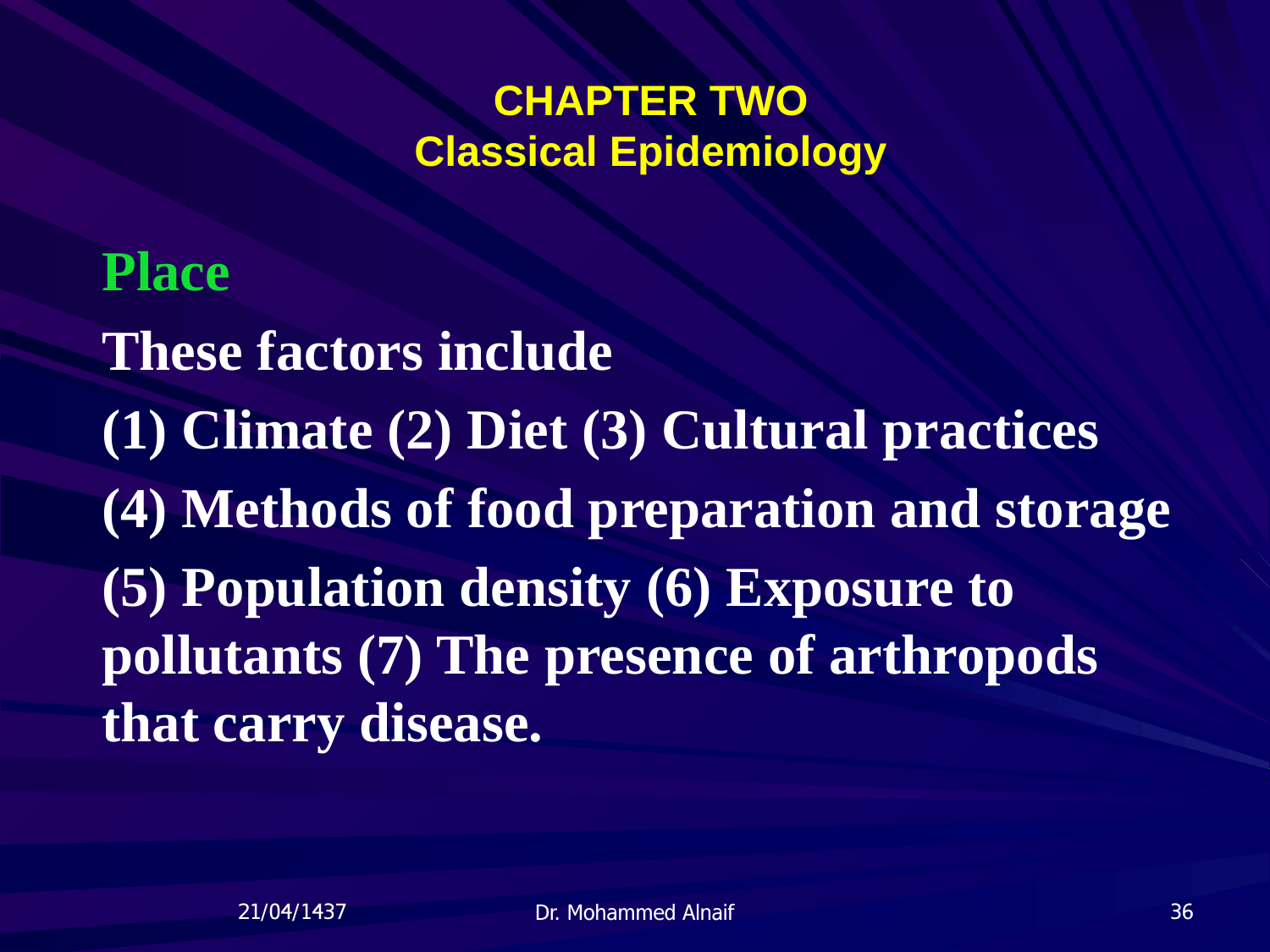

# CHAPTER TWO Classical Epidemiology
Place
These factors include
(1) Climate (2) Diet (3) Cultural practices
(4) Methods of food preparation and storage
(5) Population density (6) Exposure to pollutants (7) The presence of arthropods that carry disease.
21/04/1437
36
Dr. Mohammed Alnaif